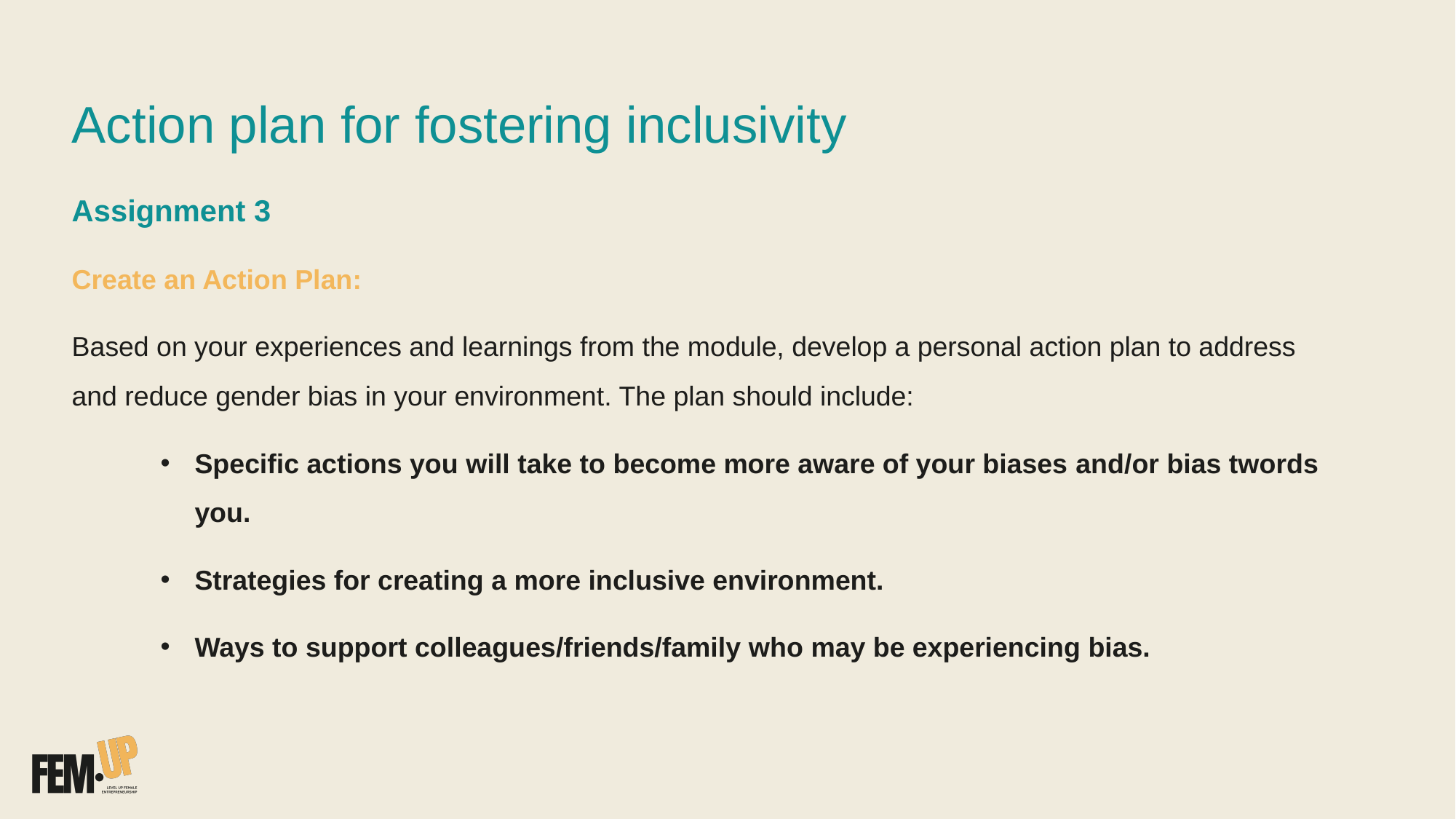

# Action plan for fostering inclusivity
Assignment 3
Create an Action Plan:
Based on your experiences and learnings from the module, develop a personal action plan to address and reduce gender bias in your environment. The plan should include:
Specific actions you will take to become more aware of your biases and/or bias twords you.
Strategies for creating a more inclusive environment.
Ways to support colleagues/friends/family who may be experiencing bias.